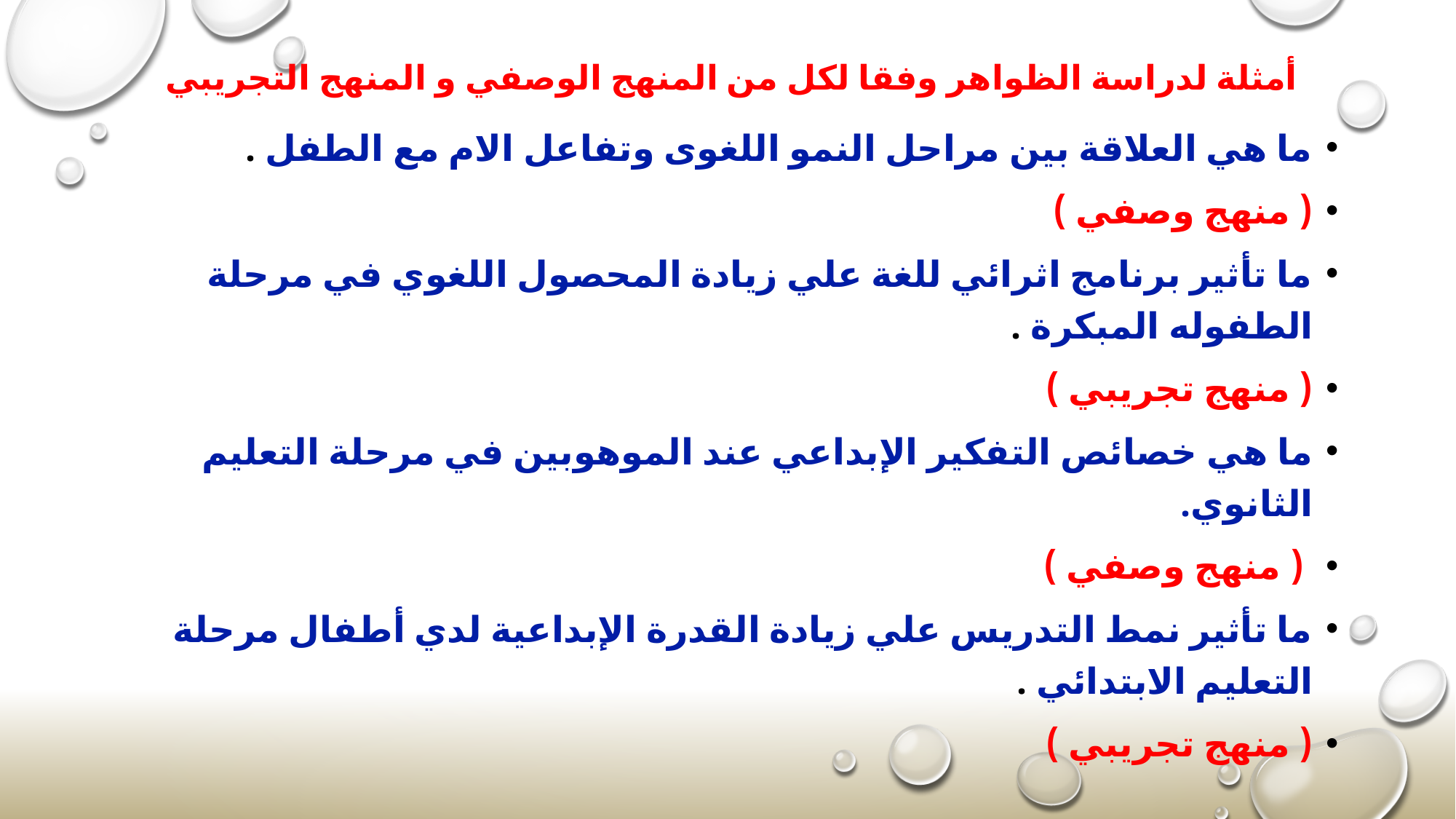

# أمثلة لدراسة الظواهر وفقا لكل من المنهج الوصفي و المنهج التجريبي
ما هي العلاقة بين مراحل النمو اللغوى وتفاعل الام مع الطفل .
( منهج وصفي )
ما تأثير برنامج اثرائي للغة علي زيادة المحصول اللغوي في مرحلة الطفوله المبكرة .
( منهج تجريبي )
ما هي خصائص التفكير الإبداعي عند الموهوبين في مرحلة التعليم الثانوي.
 ( منهج وصفي )
ما تأثير نمط التدريس علي زيادة القدرة الإبداعية لدي أطفال مرحلة التعليم الابتدائي .
( منهج تجريبي )